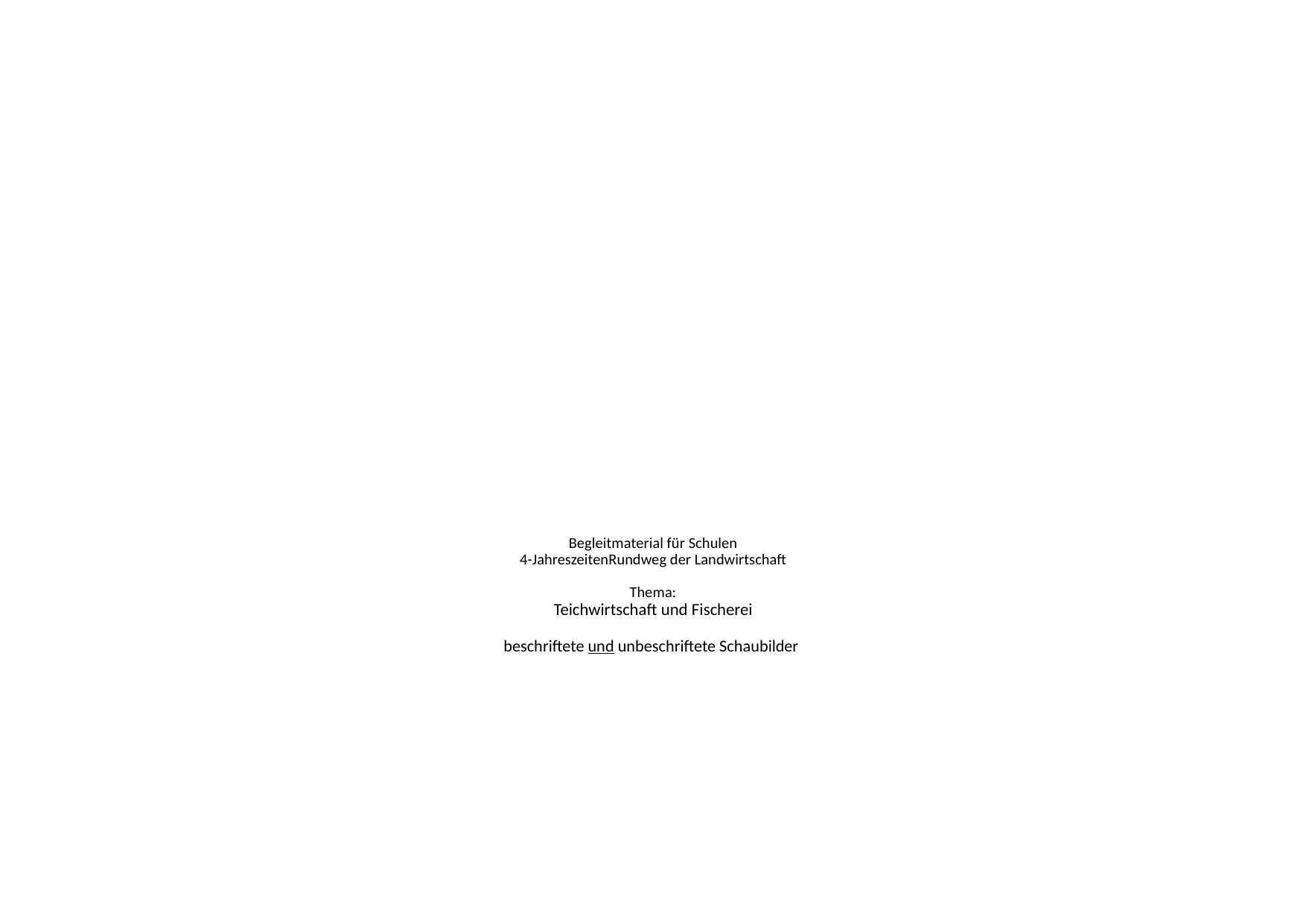

# Begleitmaterial für Schulen 4-JahreszeitenRundweg der Landwirtschaft Thema: Teichwirtschaft und Fischerei beschriftete und unbeschriftete Schaubilder